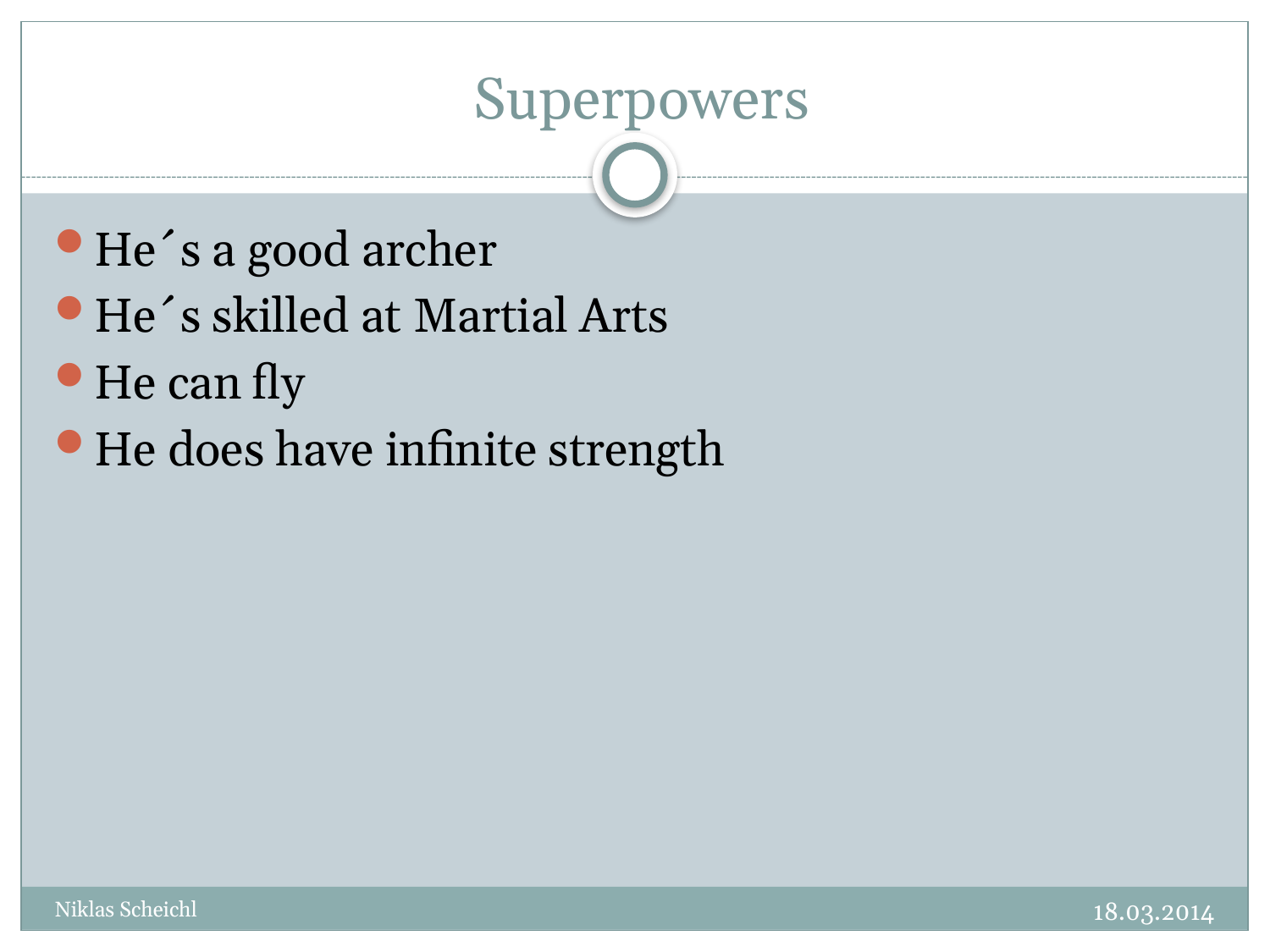

# Superpowers
He´s a good archer
He´s skilled at Martial Arts
He can fly
He does have infinite strength

18.03.2014
Niklas Scheichl